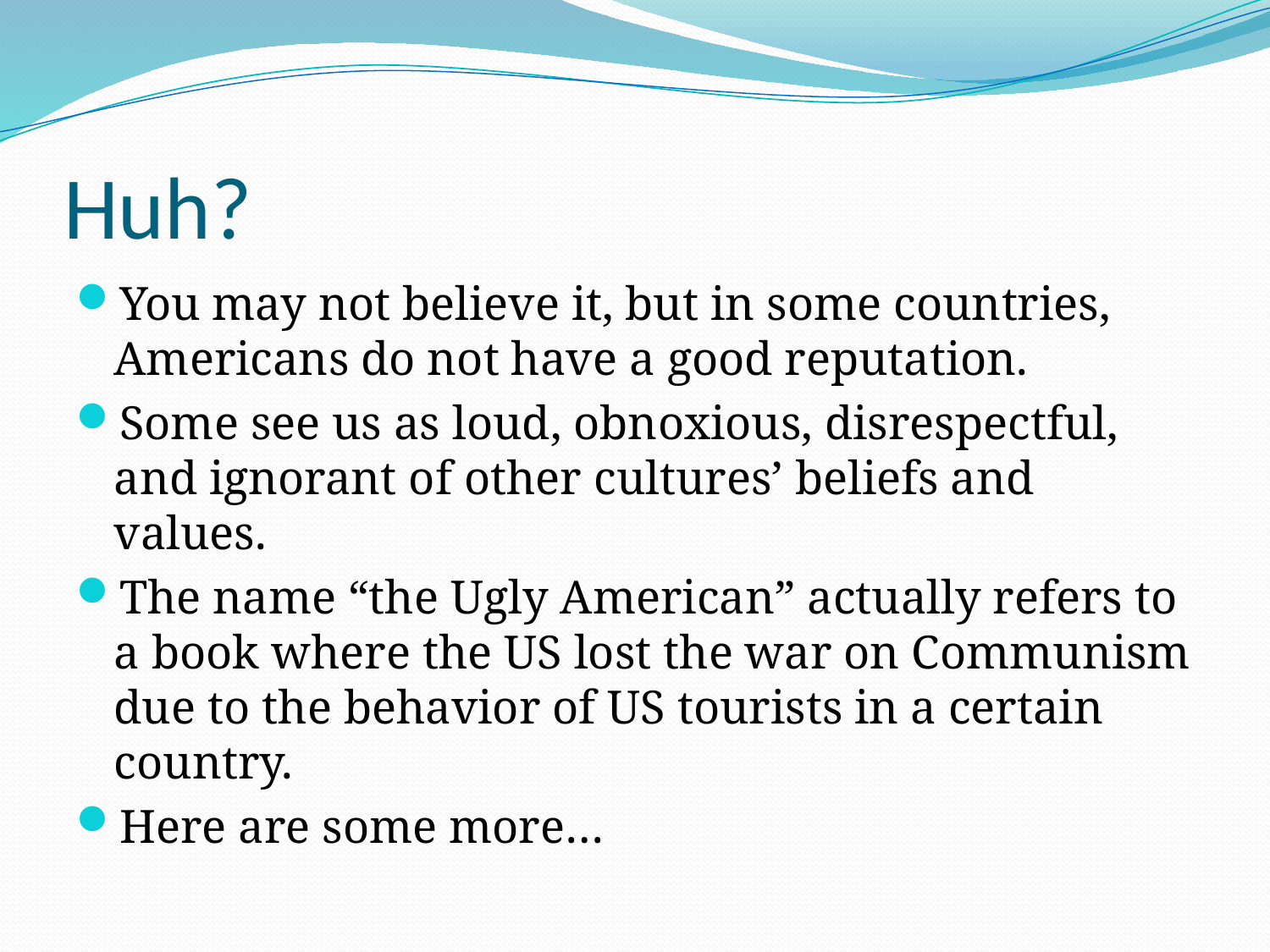

# Huh?
You may not believe it, but in some countries, Americans do not have a good reputation.
Some see us as loud, obnoxious, disrespectful, and ignorant of other cultures’ beliefs and values.
The name “the Ugly American” actually refers to a book where the US lost the war on Communism due to the behavior of US tourists in a certain country.
Here are some more…